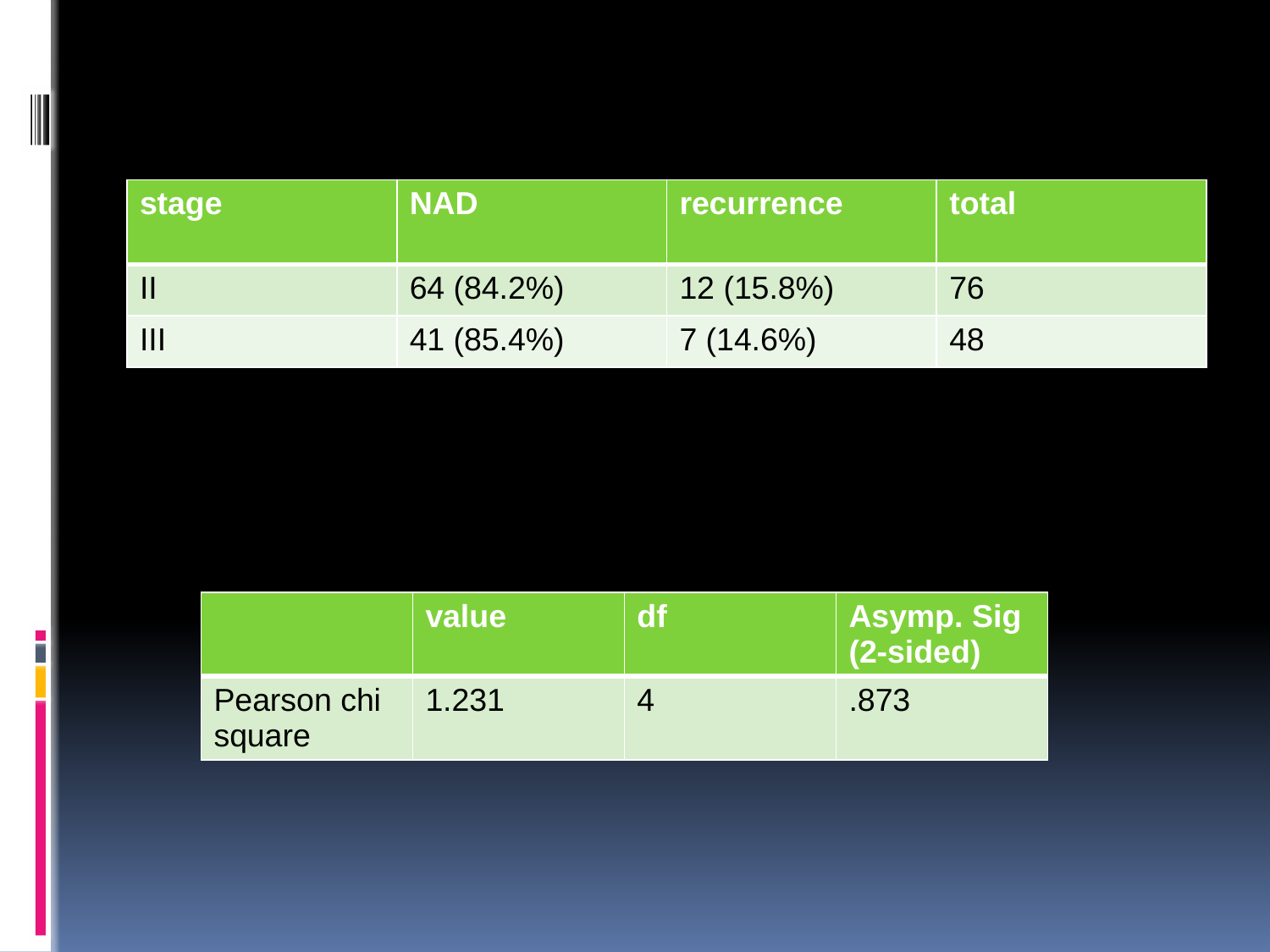

| stage | NAD | recurrence | total |
| --- | --- | --- | --- |
| II | 64 (84.2%) | 12 (15.8%) | 76 |
| III | 41 (85.4%) | 7 (14.6%) | 48 |
|  | value | df | Asymp. Sig (2-sided) |
| --- | --- | --- | --- |
| Pearson chi square | 1.231 | 4 | .873 |